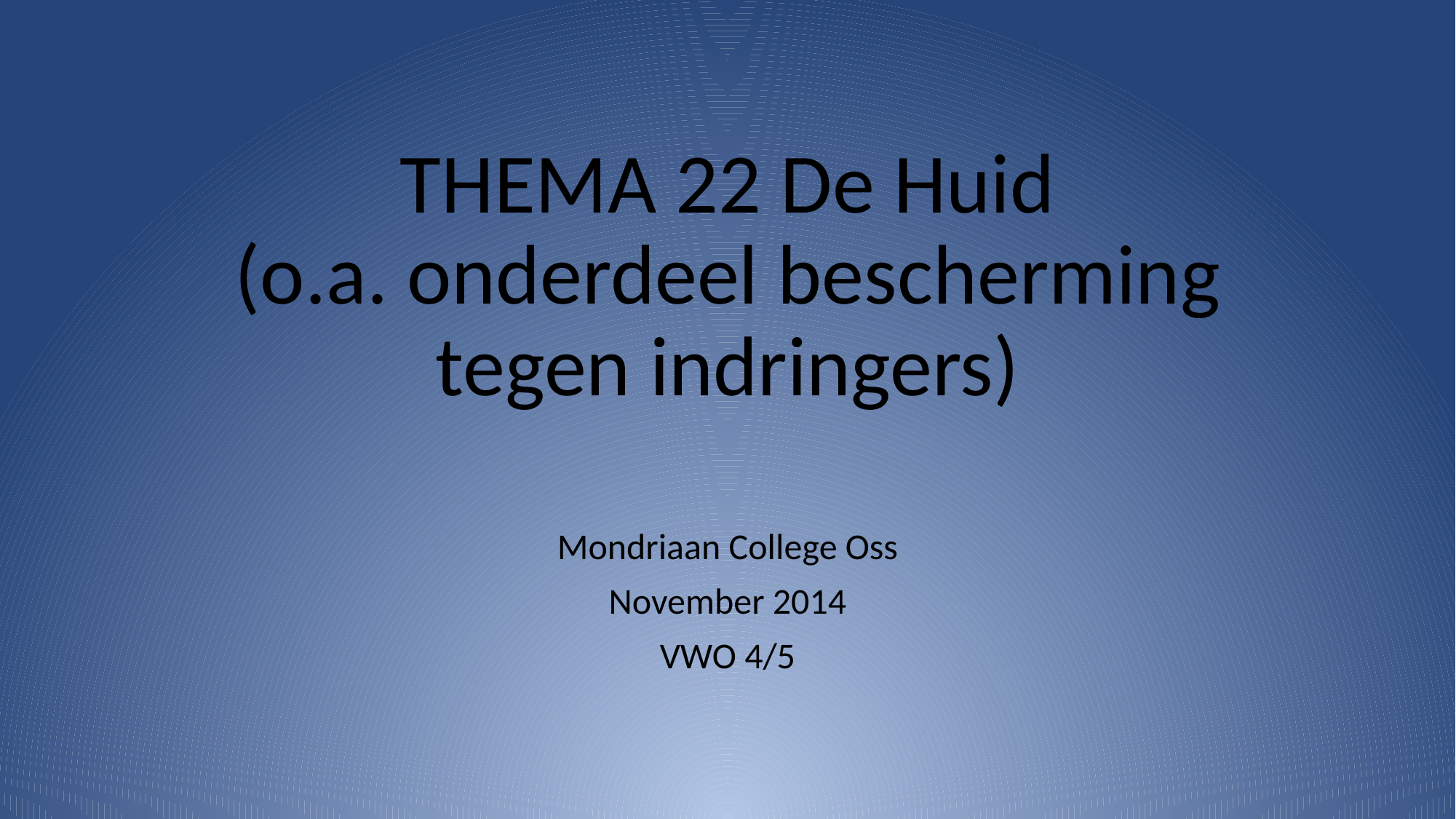

# THEMA 22 De Huid (o.a. onderdeel bescherming tegen indringers)

Mondriaan College Oss
November 2014
VWO 4/5